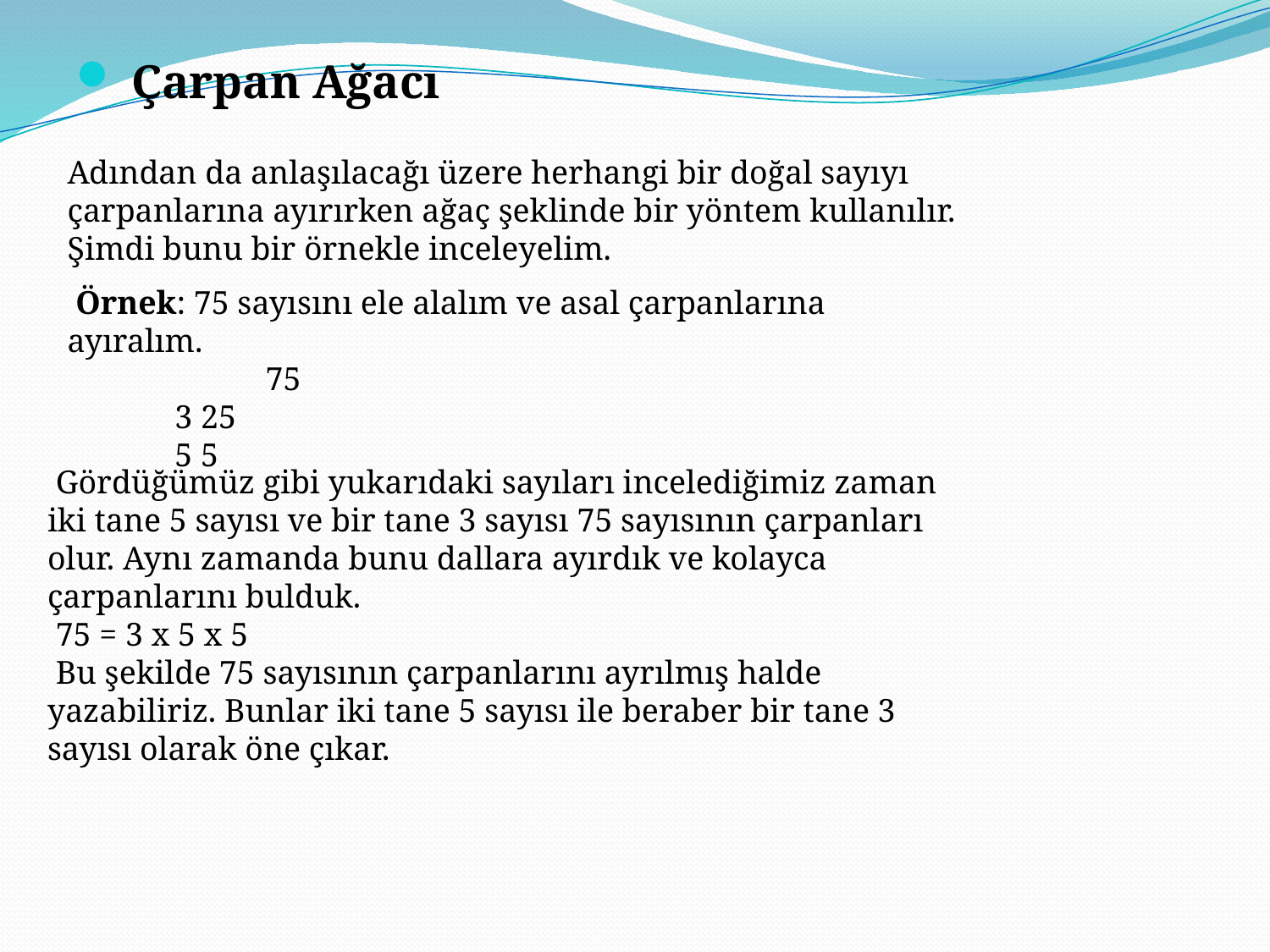

Çarpan Ağacı

Adından da anlaşılacağı üzere herhangi bir doğal sayıyı çarpanlarına ayırırken ağaç şeklinde bir yöntem kullanılır. Şimdi bunu bir örnekle inceleyelim.
 Örnek: 75 sayısını ele alalım ve asal çarpanlarına ayıralım.
                        75
             3 25
             5 5
 Gördüğümüz gibi yukarıdaki sayıları incelediğimiz zaman iki tane 5 sayısı ve bir tane 3 sayısı 75 sayısının çarpanları olur. Aynı zamanda bunu dallara ayırdık ve kolayca çarpanlarını bulduk.
 75 = 3 x 5 x 5
 Bu şekilde 75 sayısının çarpanlarını ayrılmış halde yazabiliriz. Bunlar iki tane 5 sayısı ile beraber bir tane 3 sayısı olarak öne çıkar.